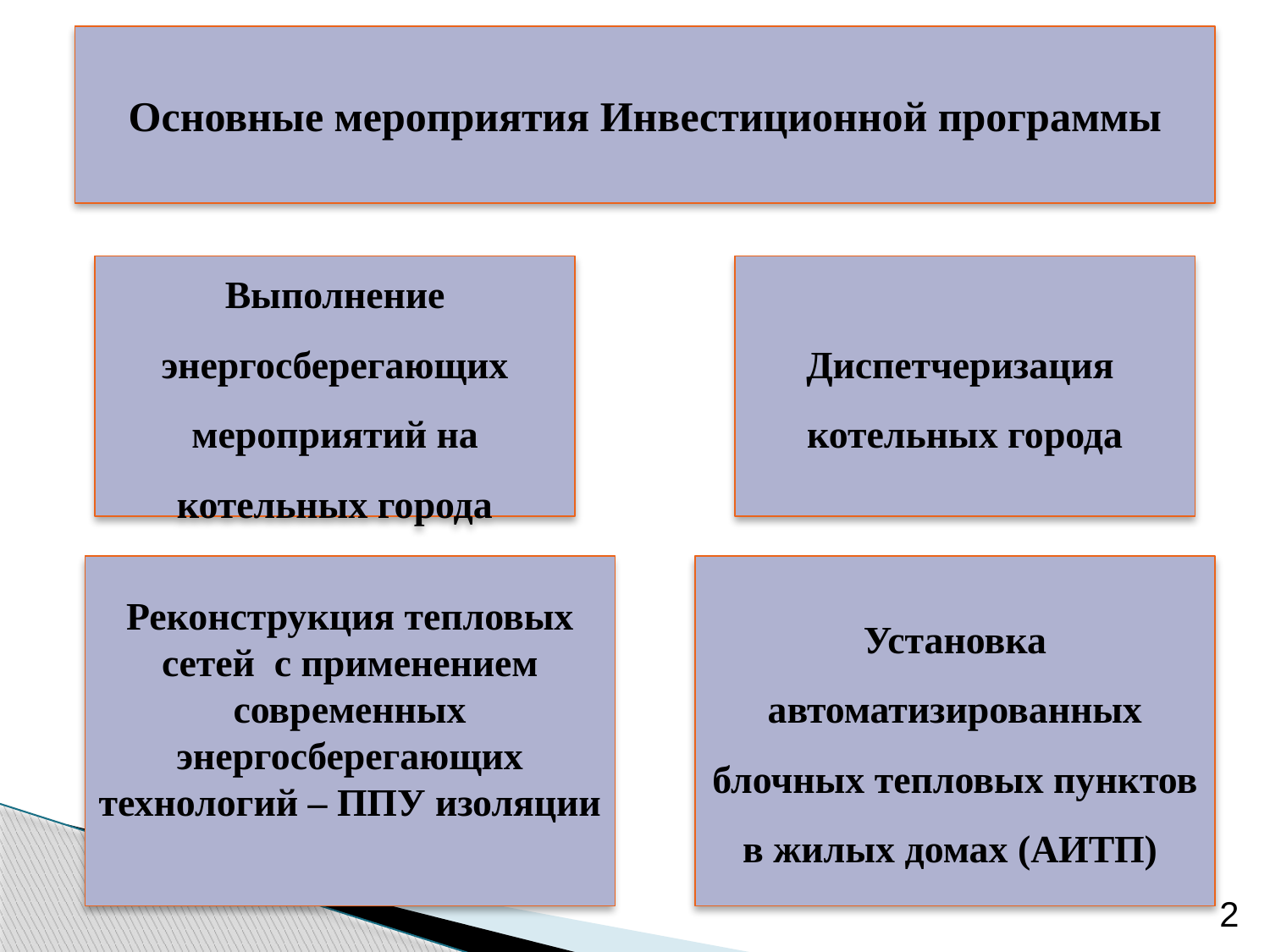

Основные мероприятия Инвестиционной программы
Выполнение энергосберегающих мероприятий на котельных города
Диспетчеризация  котельных города
Реконструкция тепловых сетей  с применением современных энергосберегающих технологий – ППУ изоляции

Установка автоматизированных блочных тепловых пунктов в жилых домах (АИТП)
2